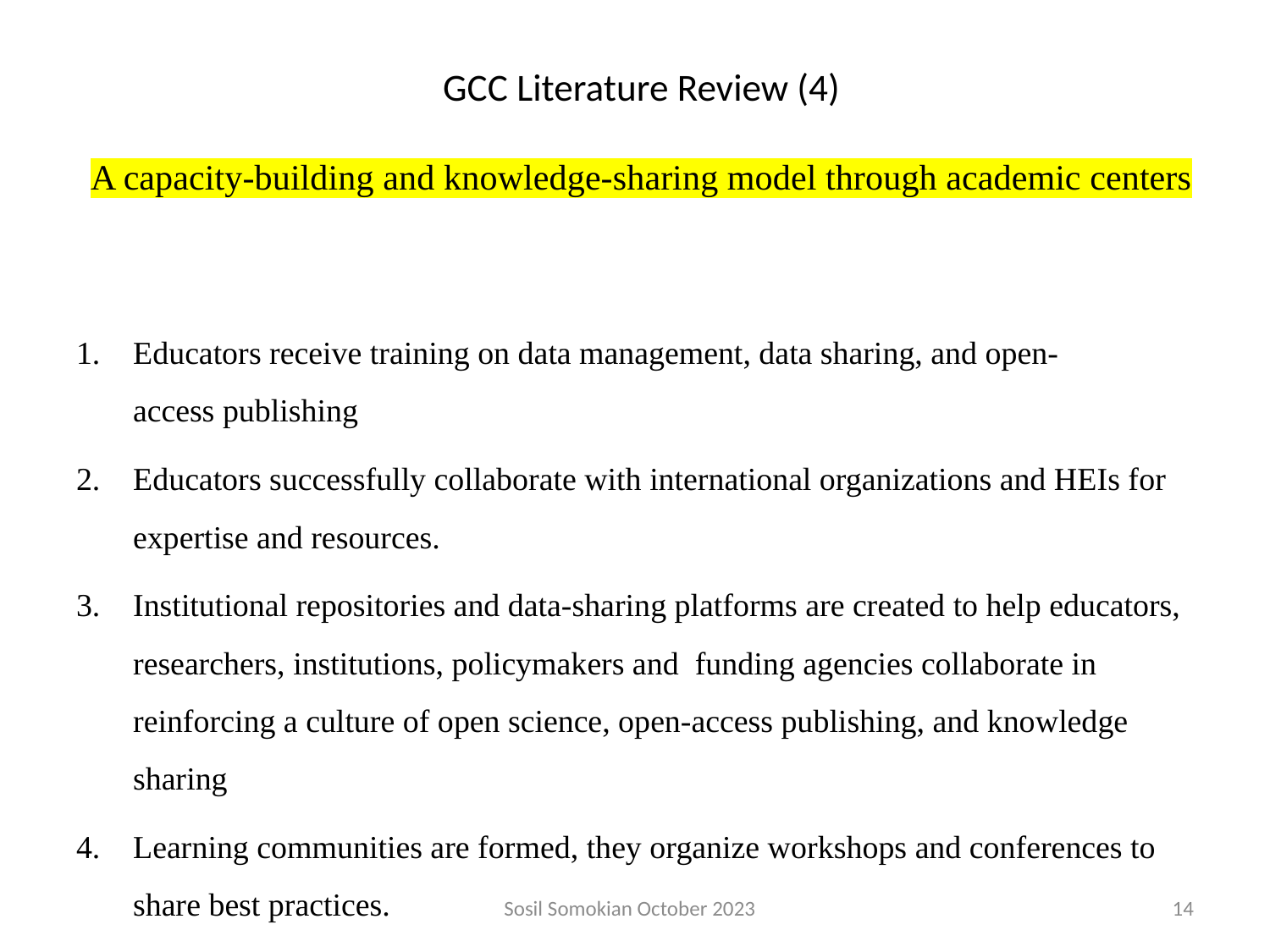

# GCC Literature Review (4) A capacity-building and knowledge-sharing model through academic centers
Educators receive training on data management, data sharing, and open-access publishing
Educators successfully collaborate with international organizations and HEIs for expertise and resources.
Institutional repositories and data-sharing platforms are created to help educators, researchers, institutions, policymakers and  funding agencies collaborate in reinforcing a culture of open science, open-access publishing, and knowledge sharing
Learning communities are formed, they organize workshops and conferences to share best practices.

Sosil Somokian October 2023
14